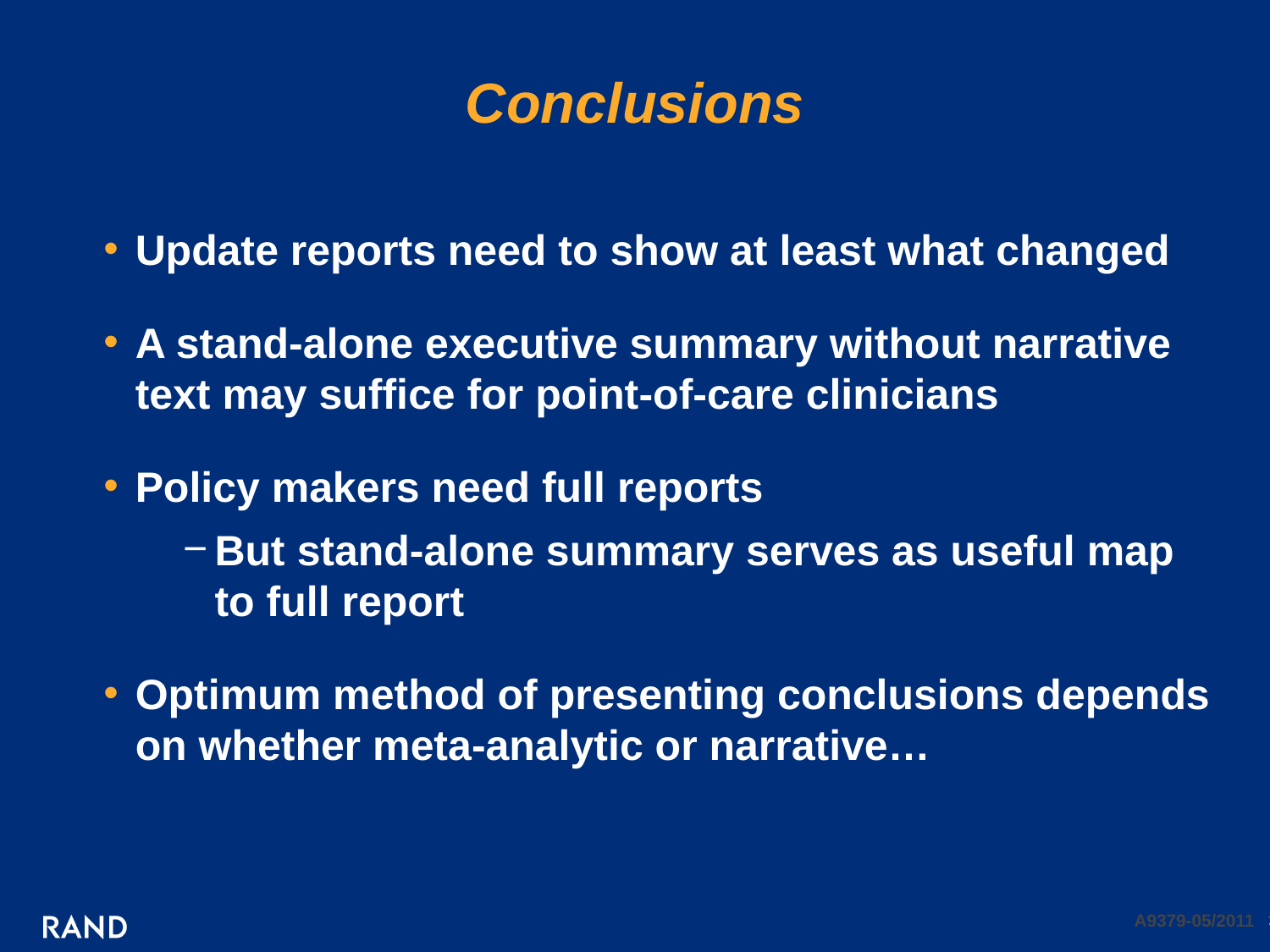

# Conclusions
Update reports need to show at least what changed
A stand-alone executive summary without narrative text may suffice for point-of-care clinicians
Policy makers need full reports
But stand-alone summary serves as useful map to full report
Optimum method of presenting conclusions depends on whether meta-analytic or narrative…